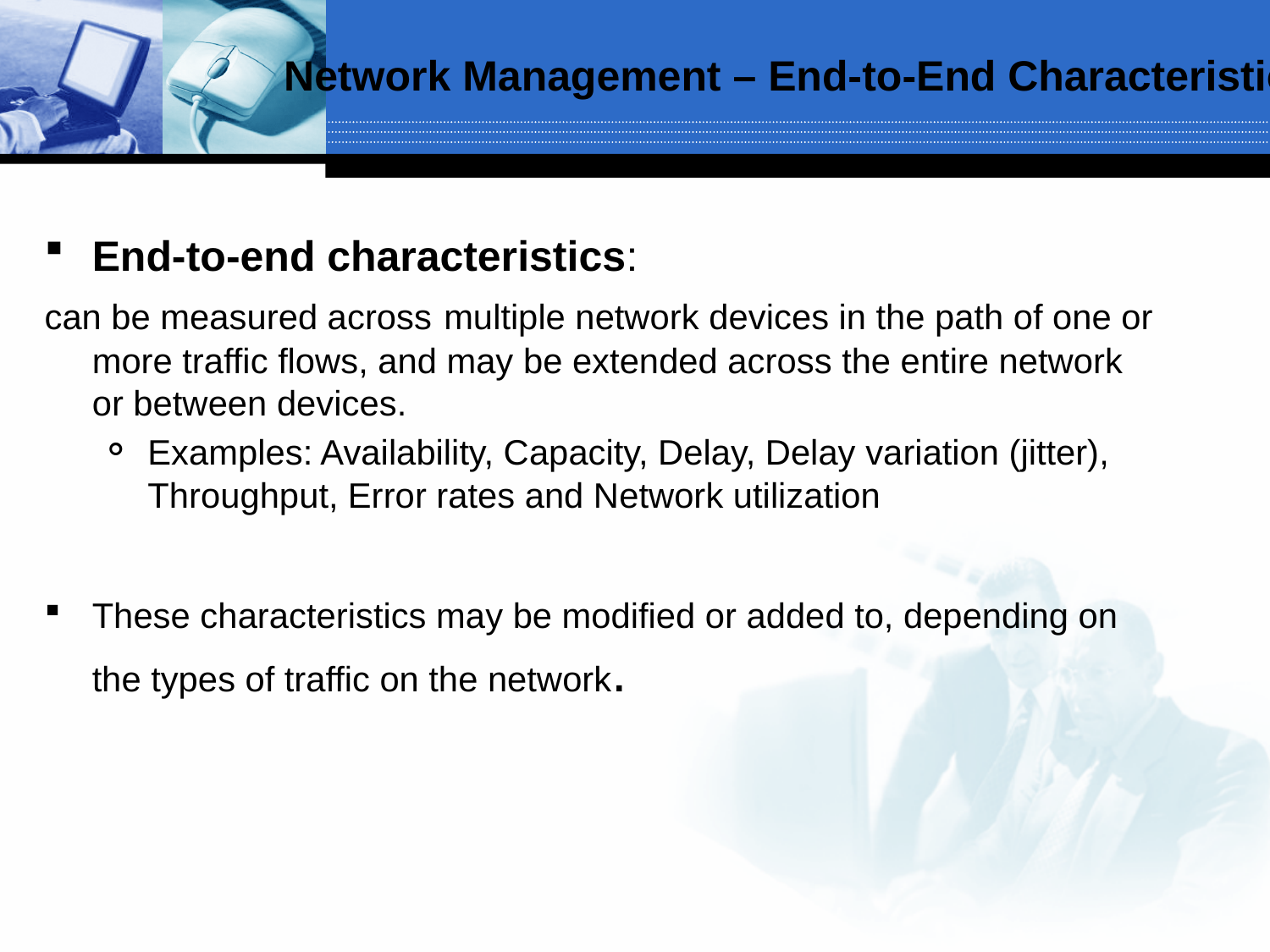

Network Management – End-to-End Characteristics
End-to-end characteristics:
can be measured across multiple network devices in the path of one or more traffic flows, and may be extended across the entire network or between devices.
Examples: Availability, Capacity, Delay, Delay variation (jitter), Throughput, Error rates and Network utilization

These characteristics may be modified or added to, depending on the types of traffic on the network.